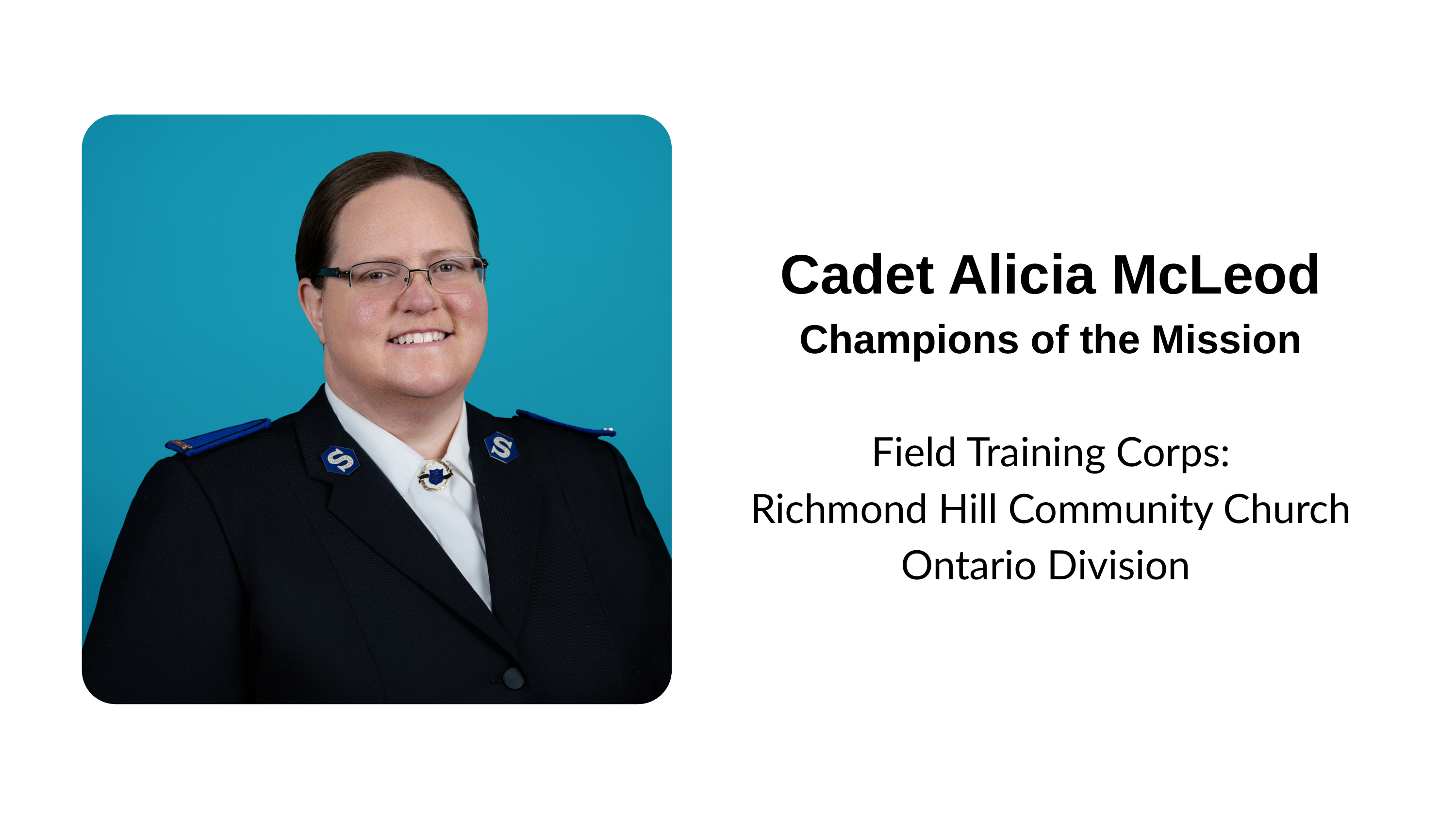

Cadet Alicia McLeod
Champions of the Mission

Field Training Corps:
Richmond Hill Community Church
Ontario Division